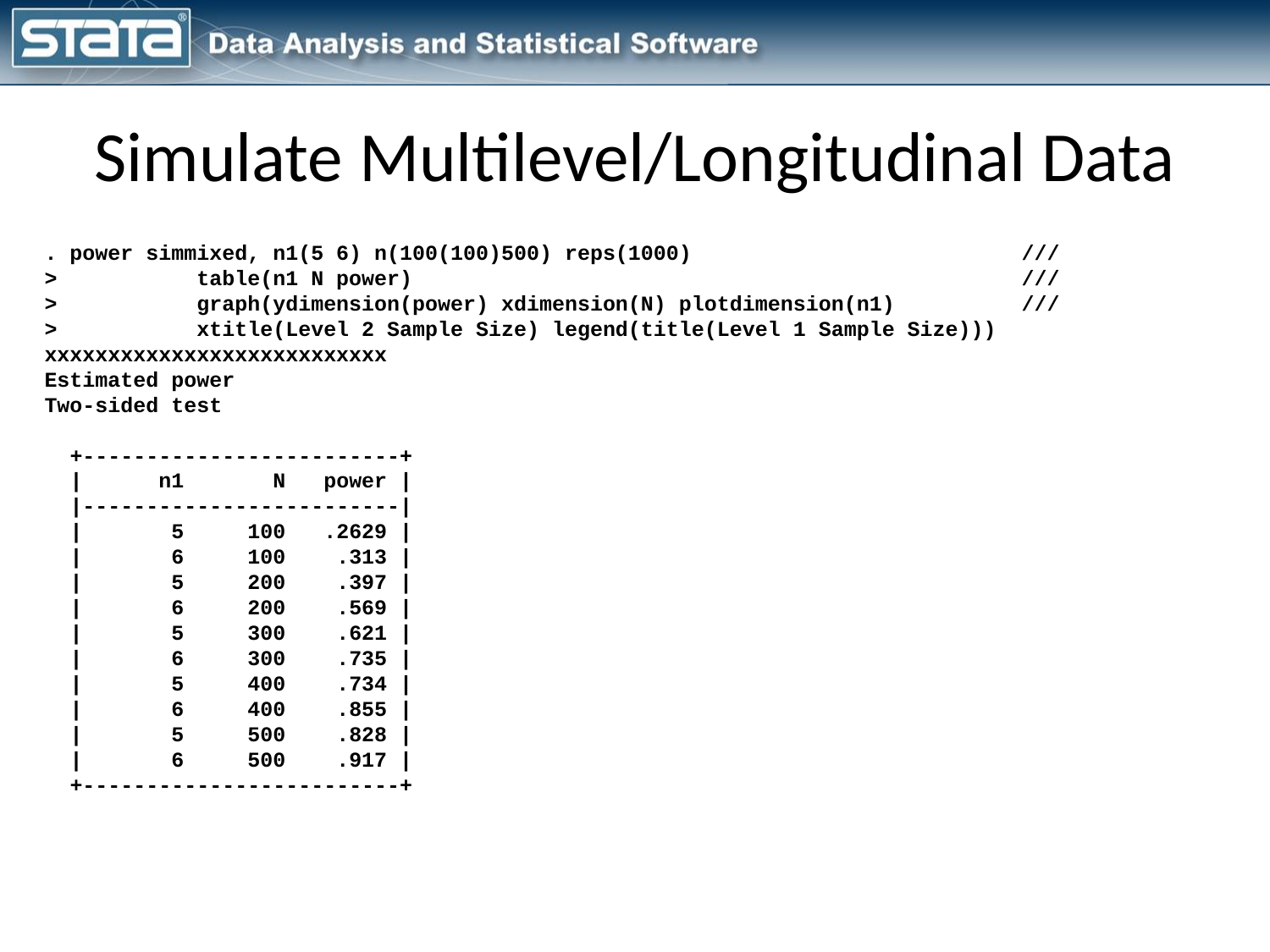

# Simulate Multilevel/Longitudinal Data
. power simmixed, n1(5 6) n(100(100)500) reps(1000)                          ///
>           table(n1 N power)                                                ///
>           graph(ydimension(power) xdimension(N) plotdimension(n1)          ///
>           xtitle(Level 2 Sample Size) legend(title(Level 1 Sample Size)))
xxxxxxxxxxxxxxxxxxxxxxxxxxx
Estimated power
Two-sided test

  +-------------------------+
  |      n1       N   power |
  |-------------------------|
  |       5     100   .2629 |
  |       6     100    .313 |
  |       5     200    .397 |
  |       6     200    .569 |
  |       5     300    .621 |
  |       6     300    .735 |
  |       5     400    .734 |
  |       6     400    .855 |
  |       5     500    .828 |
  |       6     500    .917 |
  +-------------------------+